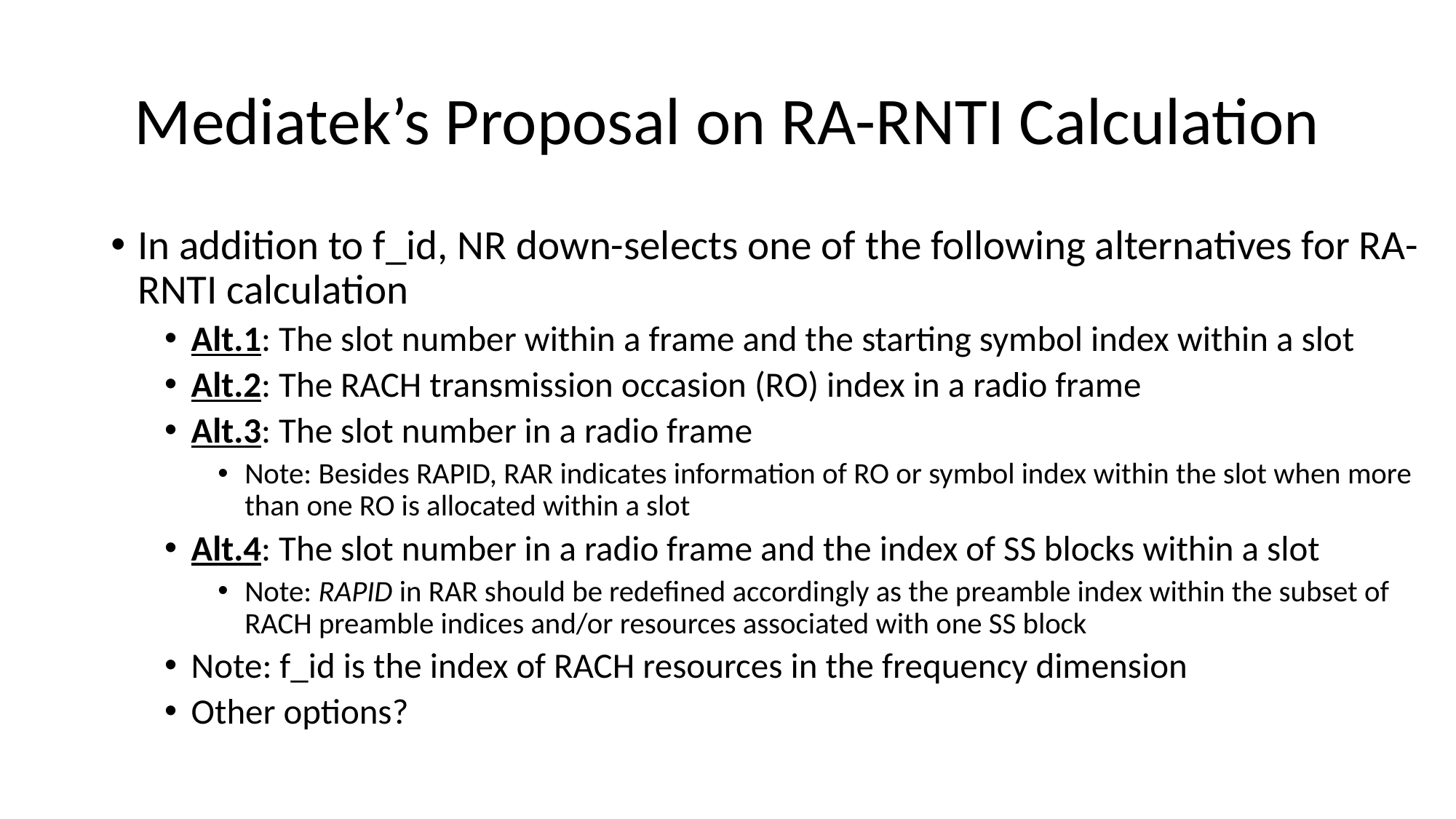

# Mediatek’s Proposal on RA-RNTI Calculation
In addition to f_id, NR down-selects one of the following alternatives for RA-RNTI calculation
Alt.1: The slot number within a frame and the starting symbol index within a slot
Alt.2: The RACH transmission occasion (RO) index in a radio frame
Alt.3: The slot number in a radio frame
Note: Besides RAPID, RAR indicates information of RO or symbol index within the slot when more than one RO is allocated within a slot
Alt.4: The slot number in a radio frame and the index of SS blocks within a slot
Note: RAPID in RAR should be redefined accordingly as the preamble index within the subset of RACH preamble indices and/or resources associated with one SS block
Note: f_id is the index of RACH resources in the frequency dimension
Other options?